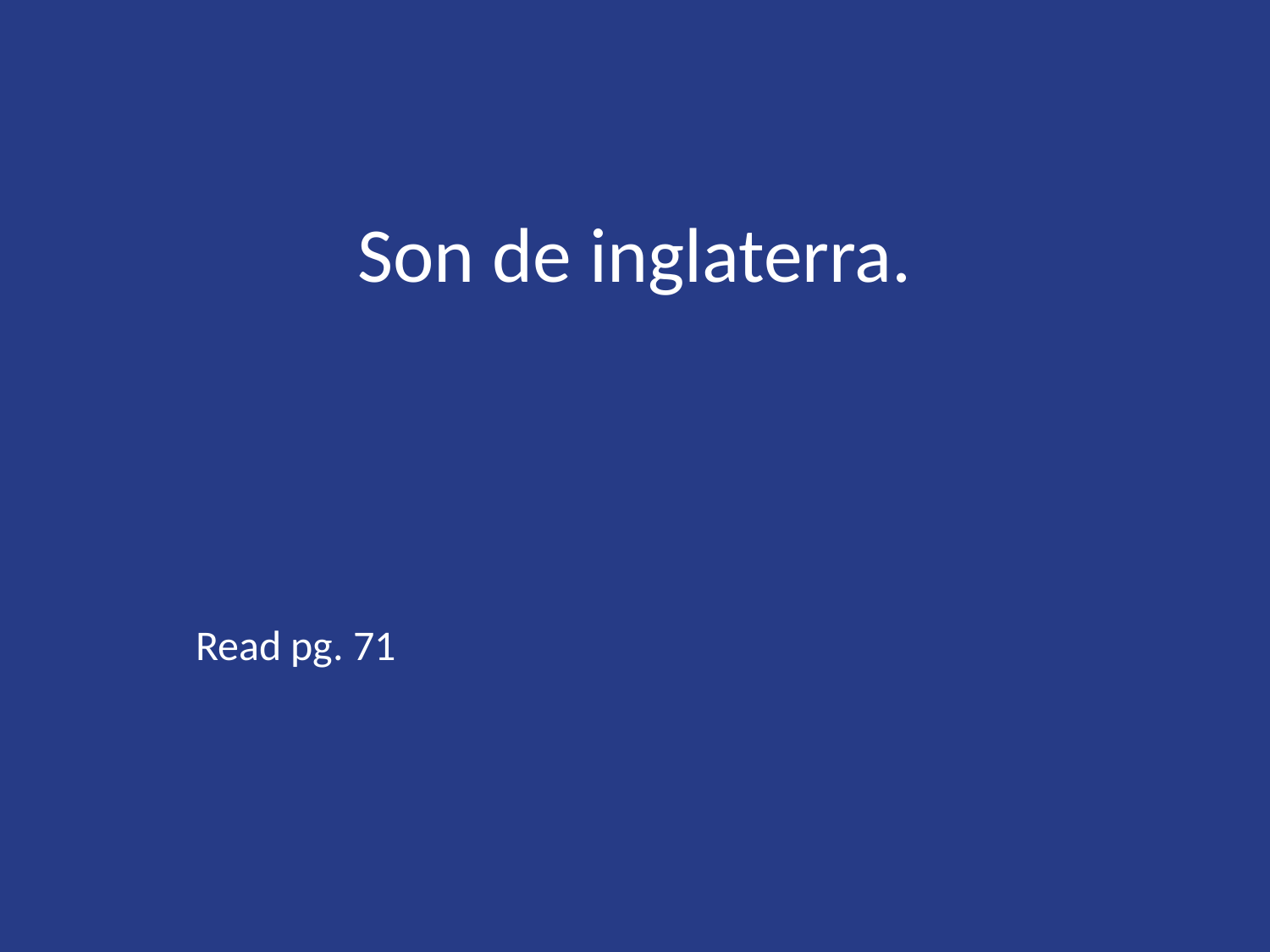

# Son de inglaterra.
Read pg. 71